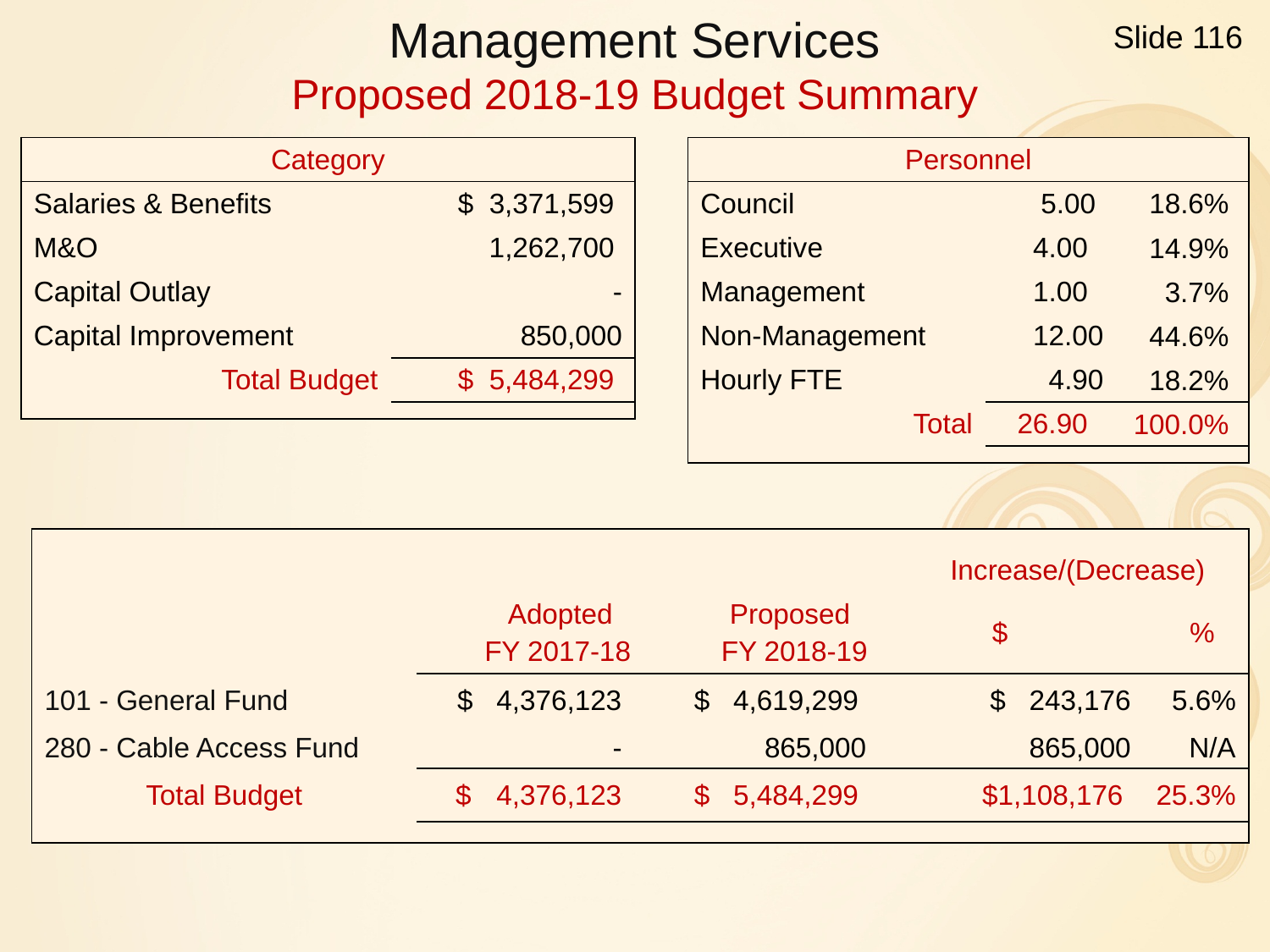

Slide 116
# Management Services Proposed 2018-19 Budget Summary
| Category |  |
| --- | --- |
| Salaries & Benefits | $ 3,371,599 |
| M&O | 1,262,700 |
| Capital Outlay | - |
| Capital Improvement | 850,000 |
| Total Budget | $ 5,484,299 |
|  |  |
| Personnel |  |  |
| --- | --- | --- |
| Council | 5.00 | 18.6% |
| Executive | 4.00 | 14.9% |
| Management | 1.00 | 3.7% |
| Non-Management | 12.00 | 44.6% |
| Hourly FTE | 4.90 | 18.2% |
| Total | 26.90 | 100.0% |
|  |  |  |
|  | Adopted FY 2017-18 | Proposed FY 2018-19 | Increase/(Decrease) |  |
| --- | --- | --- | --- | --- |
|  |  |  | $ | % |
| 101 - General Fund | $ 4,376,123 | $ 4,619,299 | $ 243,176 | 5.6% |
| 280 - Cable Access Fund | - | 865,000 | 865,000 | N/A |
| Total Budget | $ 4,376,123 | $ 5,484,299 | $1,108,176 | 25.3% |
|  |  |  |  |  |